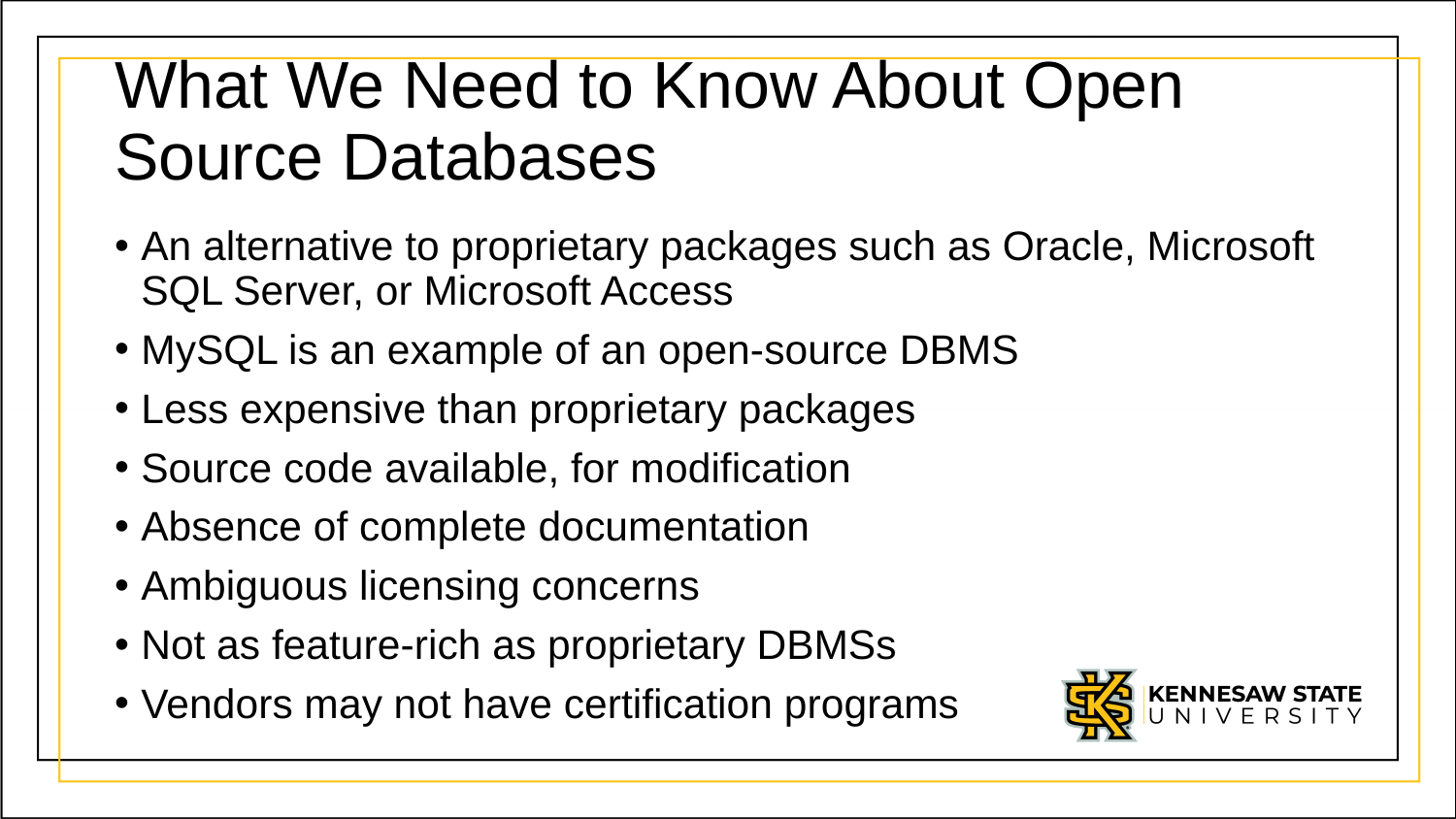

# What We Need to Know About Open Source Databases
An alternative to proprietary packages such as Oracle, Microsoft SQL Server, or Microsoft Access
MySQL is an example of an open-source DBMS
Less expensive than proprietary packages
Source code available, for modification
Absence of complete documentation
Ambiguous licensing concerns
Not as feature-rich as proprietary DBMSs
Vendors may not have certification programs